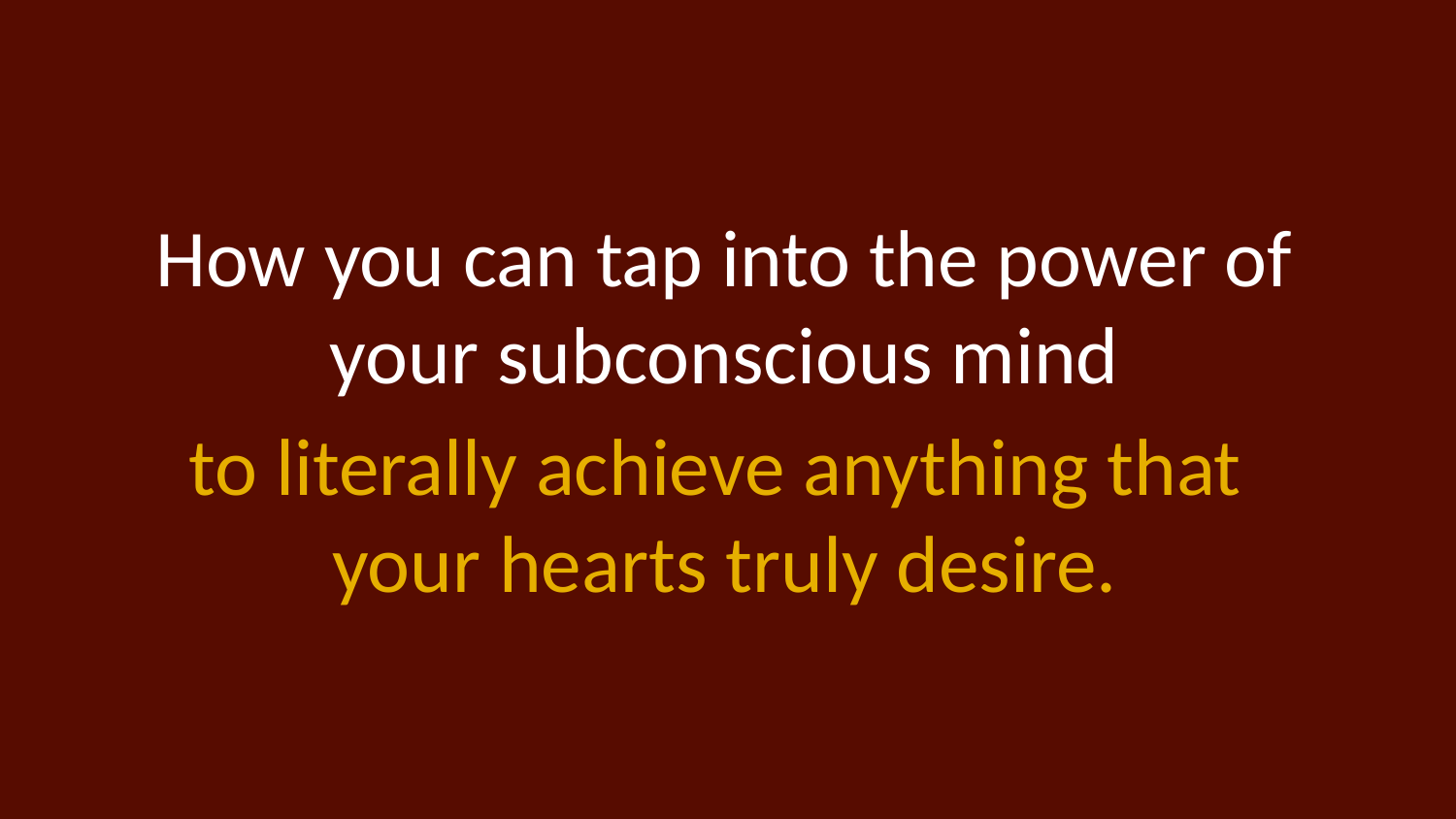

# How you can tap into the power of your subconscious mind
to literally achieve anything that
your hearts truly desire.